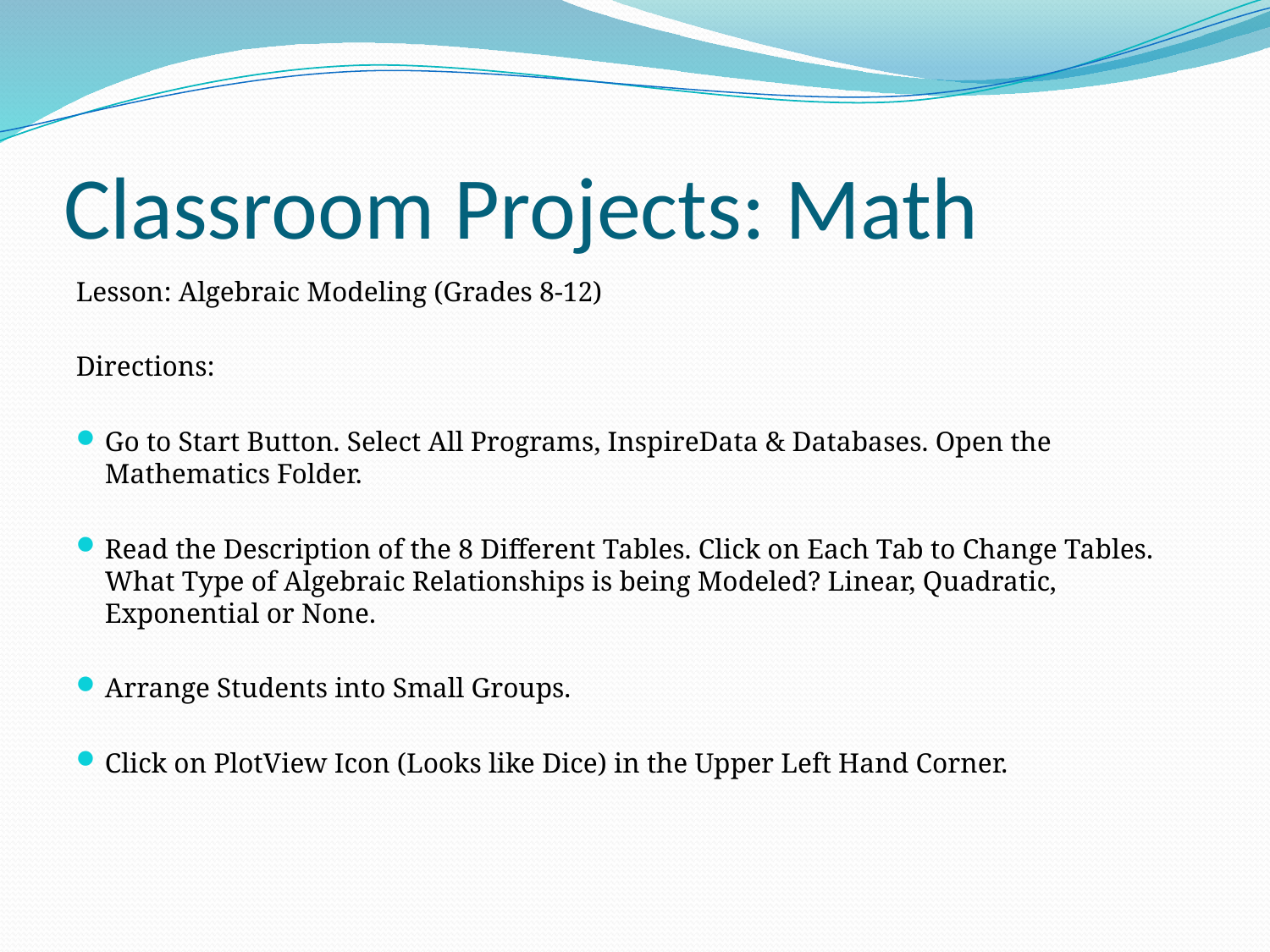

# Classroom Projects: Math
Lesson: Algebraic Modeling (Grades 8-12)

Directions:

Go to Start Button. Select All Programs, InspireData & Databases. Open the Mathematics Folder.

Read the Description of the 8 Different Tables. Click on Each Tab to Change Tables. What Type of Algebraic Relationships is being Modeled? Linear, Quadratic, Exponential or None.

Arrange Students into Small Groups.

Click on PlotView Icon (Looks like Dice) in the Upper Left Hand Corner.